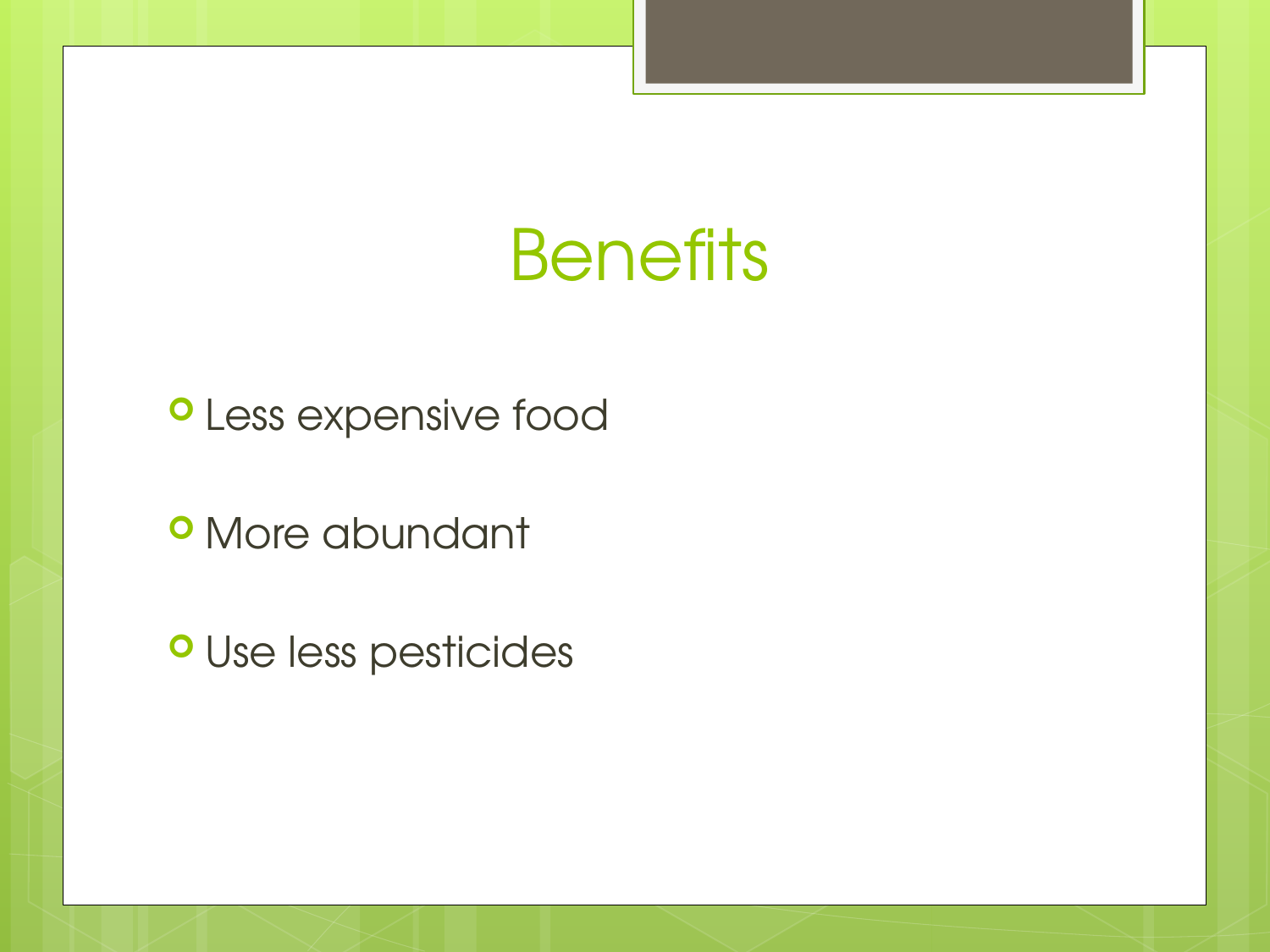

# Benefits

Less expensive food

More abundant

Use less pesticides